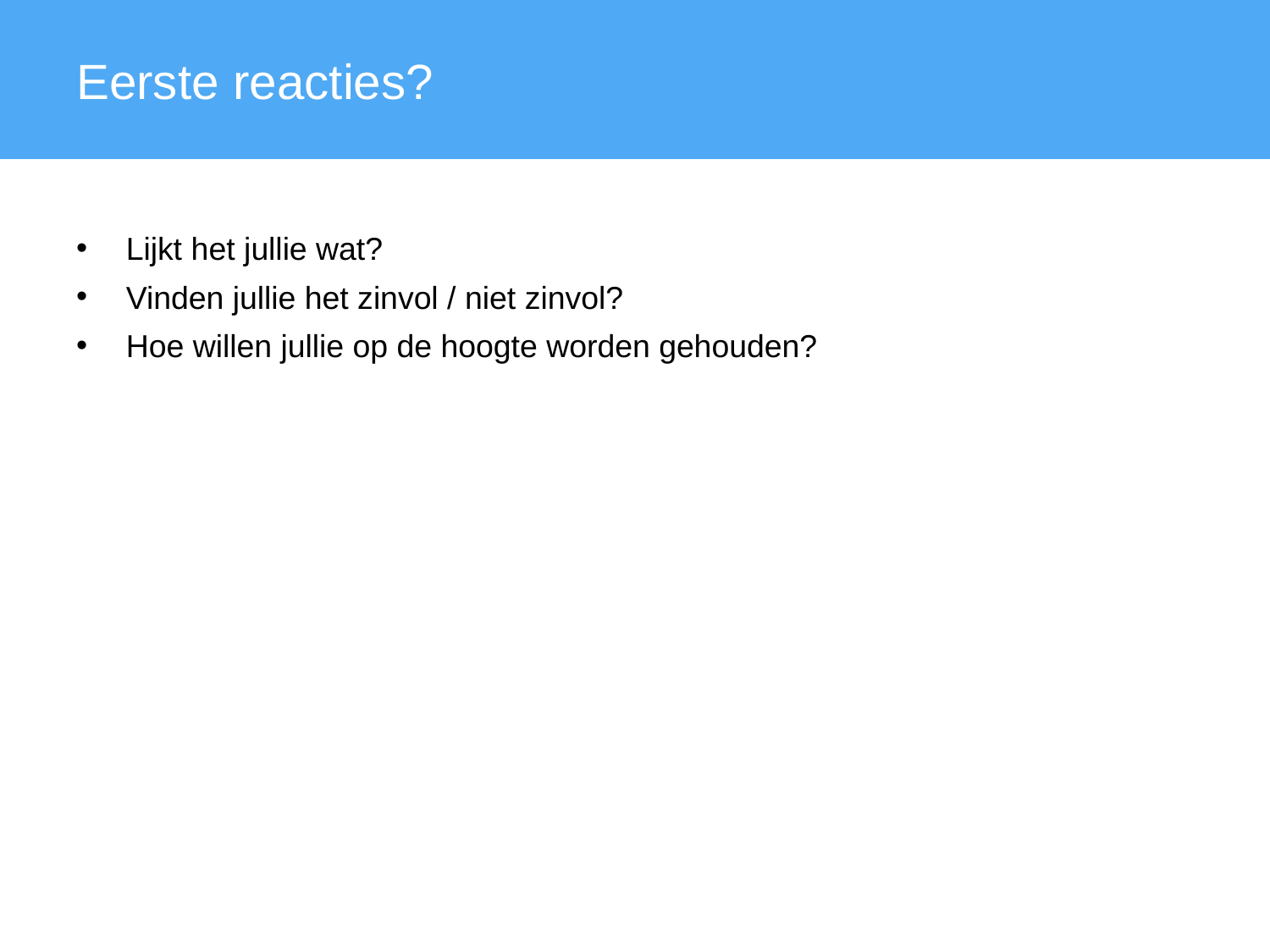

Eerste reacties?
Lijkt het jullie wat?
Vinden jullie het zinvol / niet zinvol?
Hoe willen jullie op de hoogte worden gehouden?